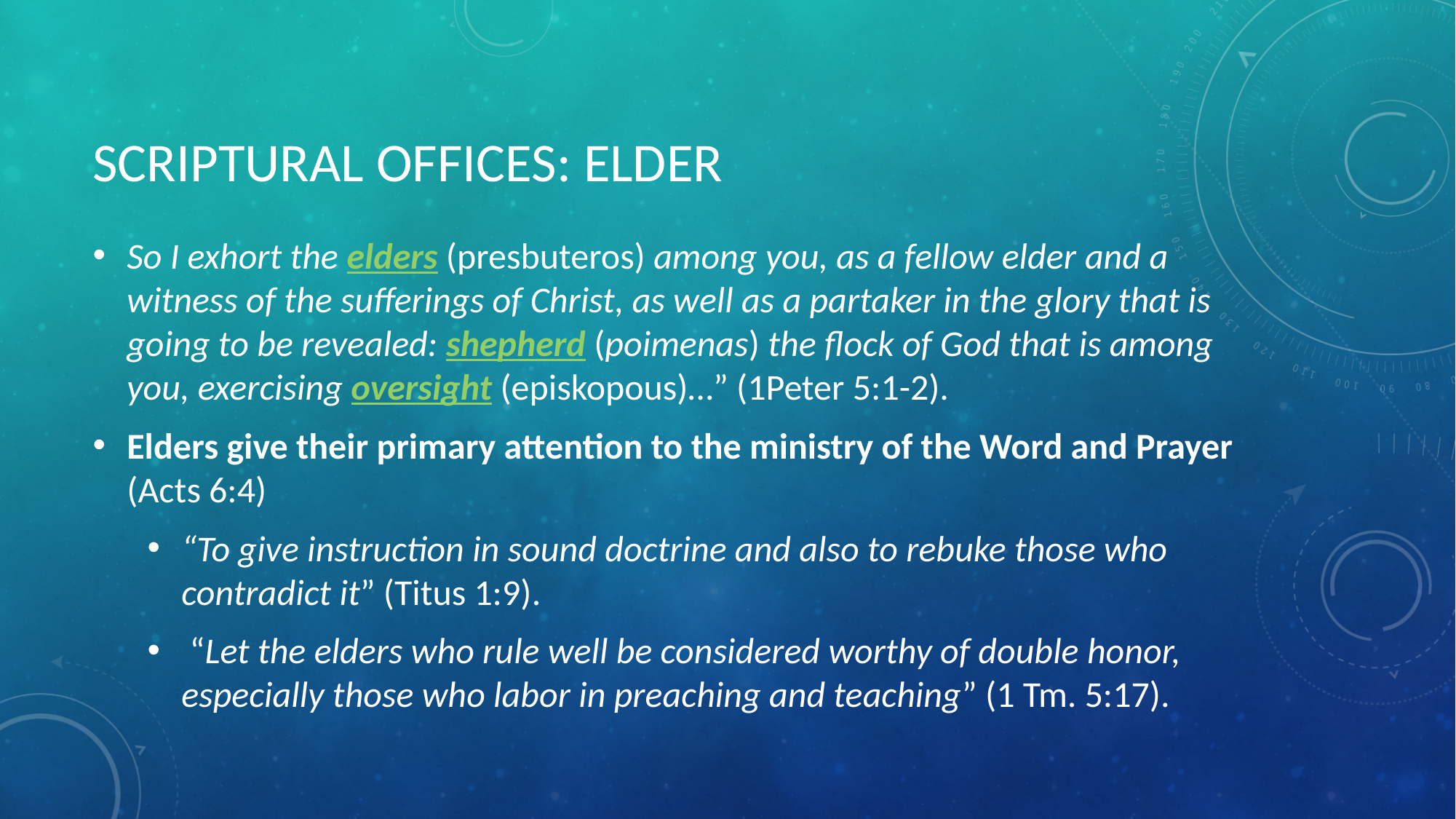

# Scriptural Offices: Elder
So I exhort the elders (presbuteros) among you, as a fellow elder and a witness of the sufferings of Christ, as well as a partaker in the glory that is going to be revealed: shepherd (poimenas) the flock of God that is among you, exercising oversight (episkopous)…” (1Peter 5:1-2).
Elders give their primary attention to the ministry of the Word and Prayer (Acts 6:4)
“To give instruction in sound doctrine and also to rebuke those who contradict it” (Titus 1:9).
 “Let the elders who rule well be considered worthy of double honor, especially those who labor in preaching and teaching” (1 Tm. 5:17).